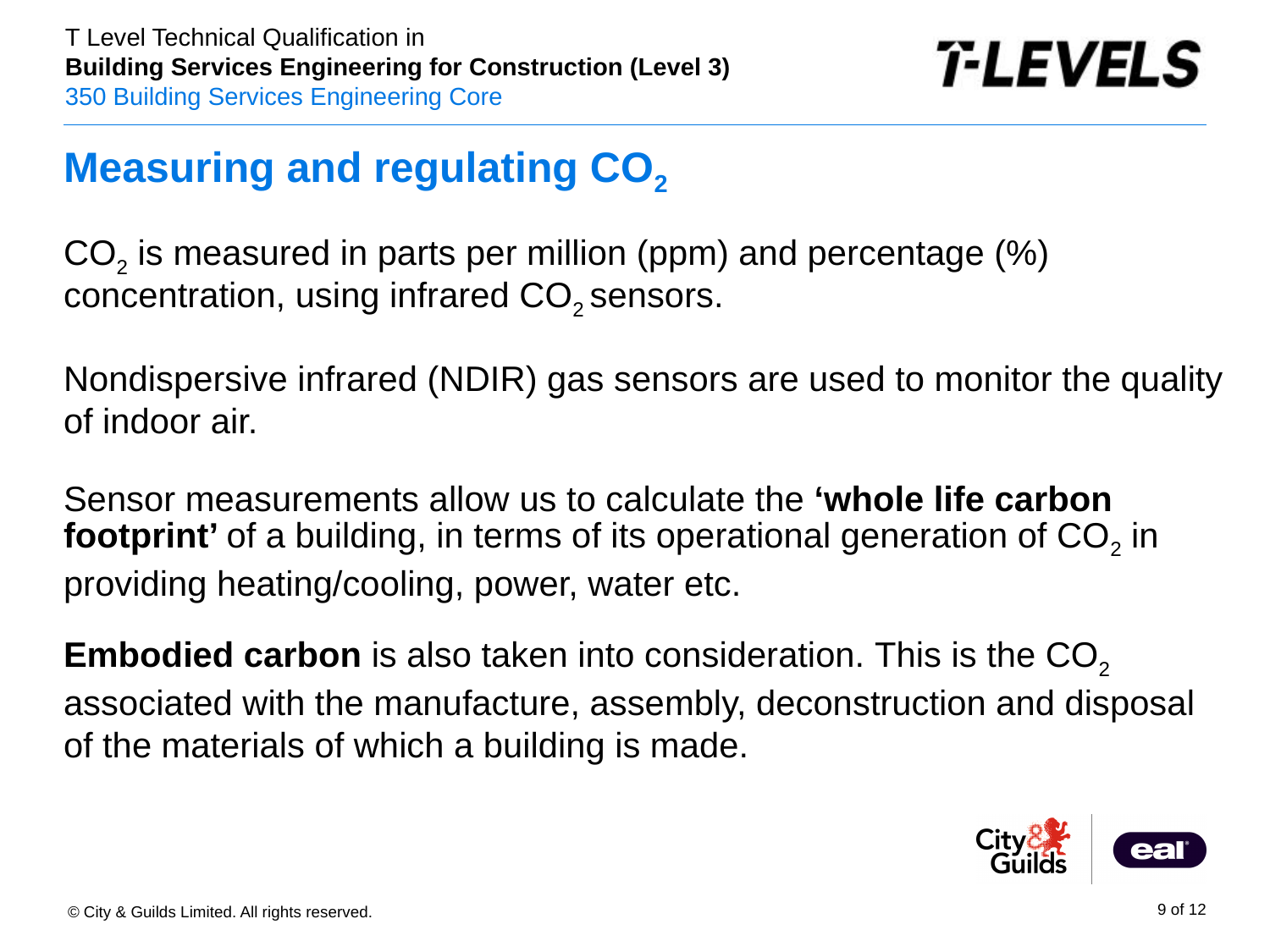

# Measuring and regulating CO2
CO2 is measured in parts per million (ppm) and percentage (%) concentration, using infrared CO2 sensors.
Nondispersive infrared (NDIR) gas sensors are used to monitor the quality of indoor air.
Sensor measurements allow us to calculate the ‘whole life carbon footprint’ of a building, in terms of its operational generation of CO2 in providing heating/cooling, power, water etc.
Embodied carbon is also taken into consideration. This is the CO2 associated with the manufacture, assembly, deconstruction and disposal of the materials of which a building is made.